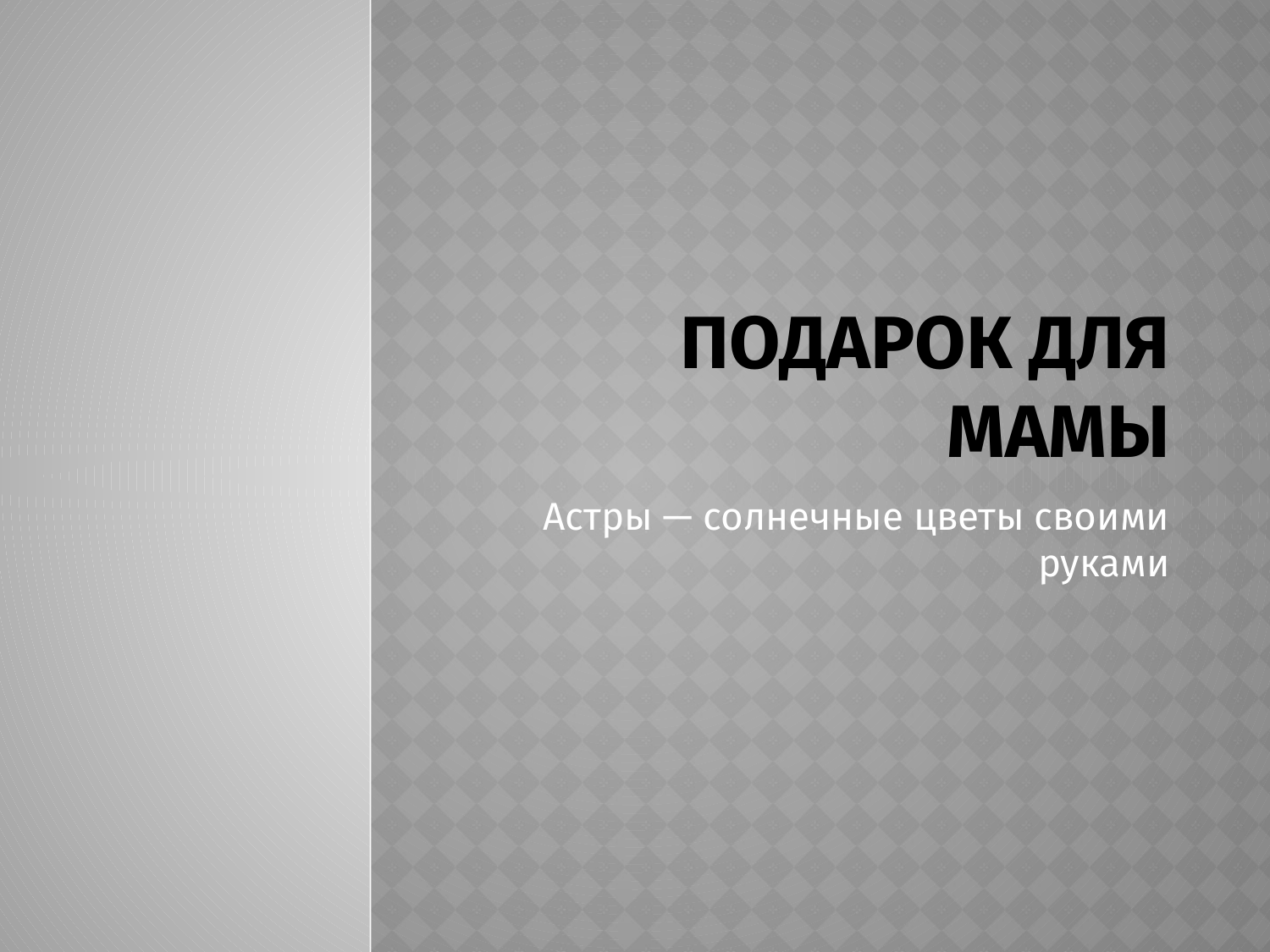

# Подарок для мамы
Астры — солнечные цветы своими руками